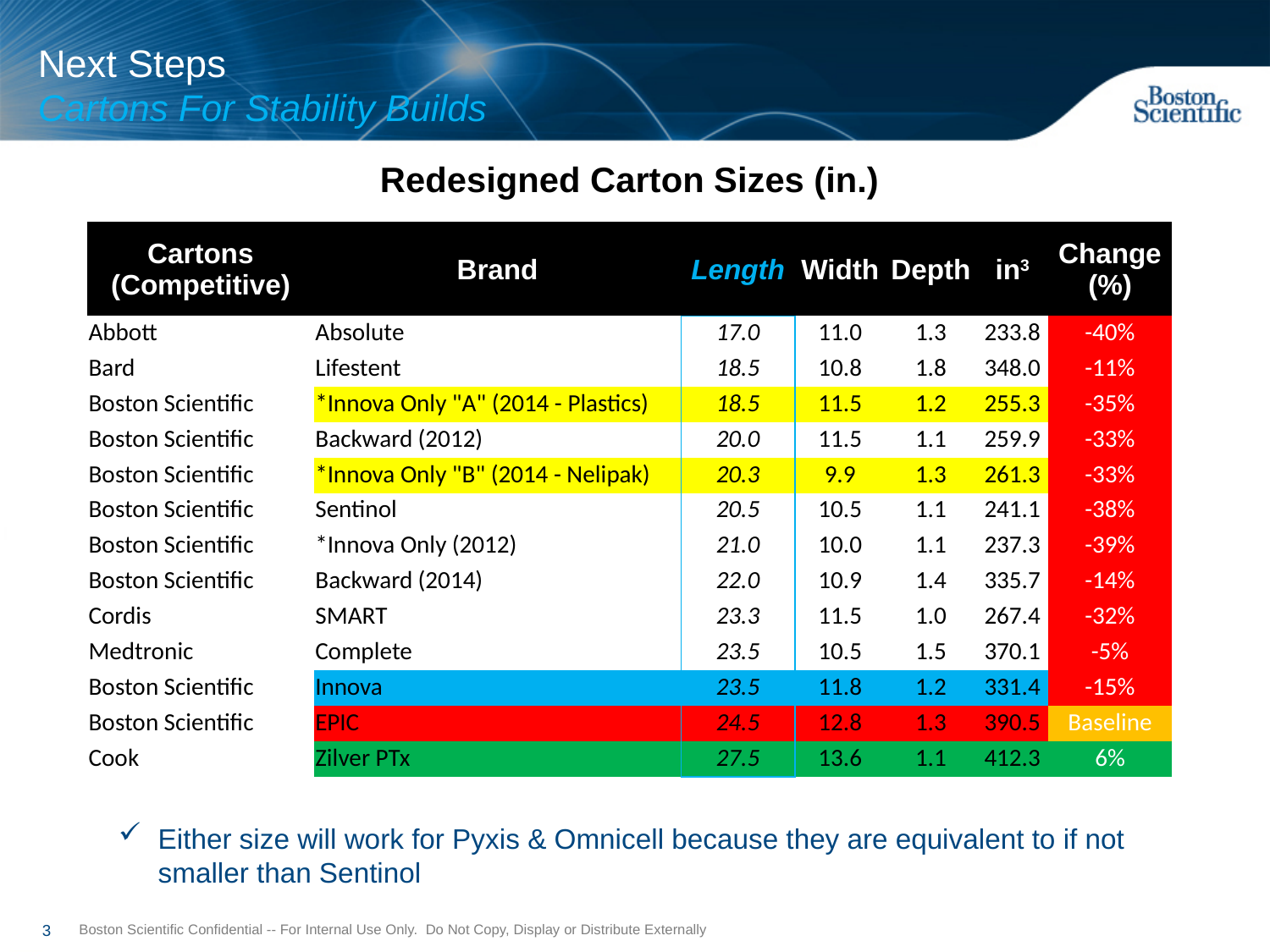

# Next Steps Cartons For Stability Builds
| Redesigned Carton Sizes (in.) |  |  |  |  |  |  |
| --- | --- | --- | --- | --- | --- | --- |
| Cartons (Competitive) | Brand | Length | Width | Depth | in3 | Change (%) |
| Abbott | Absolute | 17.0 | 11.0 | 1.3 | 233.8 | -40% |
| Bard | Lifestent | 18.5 | 10.8 | 1.8 | 348.0 | -11% |
| Boston Scientific | \*Innova Only "A" (2014 - Plastics) | 18.5 | 11.5 | 1.2 | 255.3 | -35% |
| Boston Scientific | Backward (2012) | 20.0 | 11.5 | 1.1 | 259.9 | -33% |
| Boston Scientific | \*Innova Only "B" (2014 - Nelipak) | 20.3 | 9.9 | 1.3 | 261.3 | -33% |
| Boston Scientific | Sentinol | 20.5 | 10.5 | 1.1 | 241.1 | -38% |
| Boston Scientific | \*Innova Only (2012) | 21.0 | 10.0 | 1.1 | 237.3 | -39% |
| Boston Scientific | Backward (2014) | 22.0 | 10.9 | 1.4 | 335.7 | -14% |
| Cordis | SMART | 23.3 | 11.5 | 1.0 | 267.4 | -32% |
| Medtronic | Complete | 23.5 | 10.5 | 1.5 | 370.1 | -5% |
| Boston Scientific | Innova | 23.5 | 11.8 | 1.2 | 331.4 | -15% |
| Boston Scientific | EPIC | 24.5 | 12.8 | 1.3 | 390.5 | Baseline |
| Cook | Zilver PTx | 27.5 | 13.6 | 1.1 | 412.3 | 6% |
Either size will work for Pyxis & Omnicell because they are equivalent to if not smaller than Sentinol